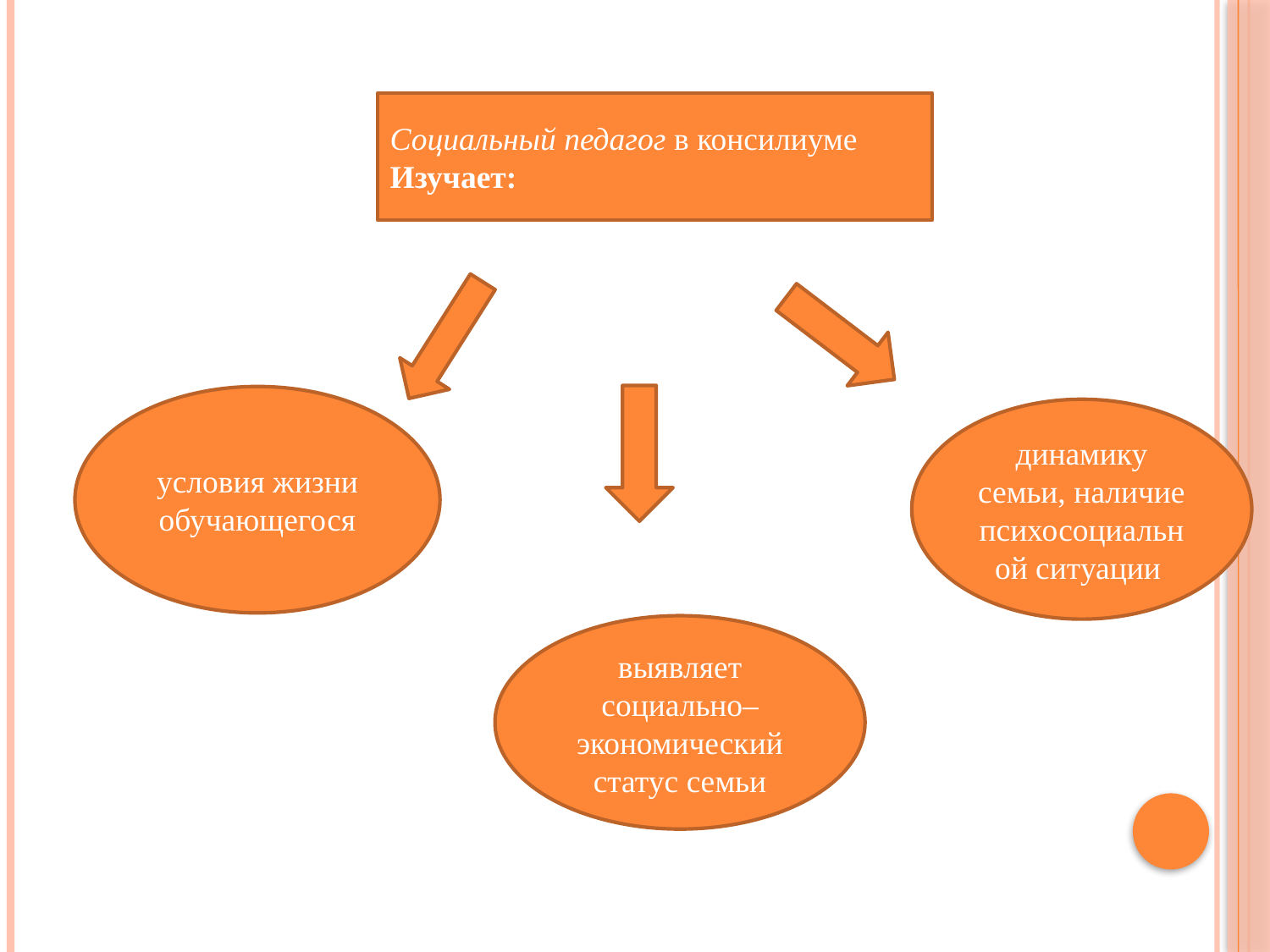

Социальный педагог в консилиуме
Изучает:

условия жизни обучающегося
динамику семьи, наличие психосоциальной ситуации
выявляет социально–экономический статус семьи